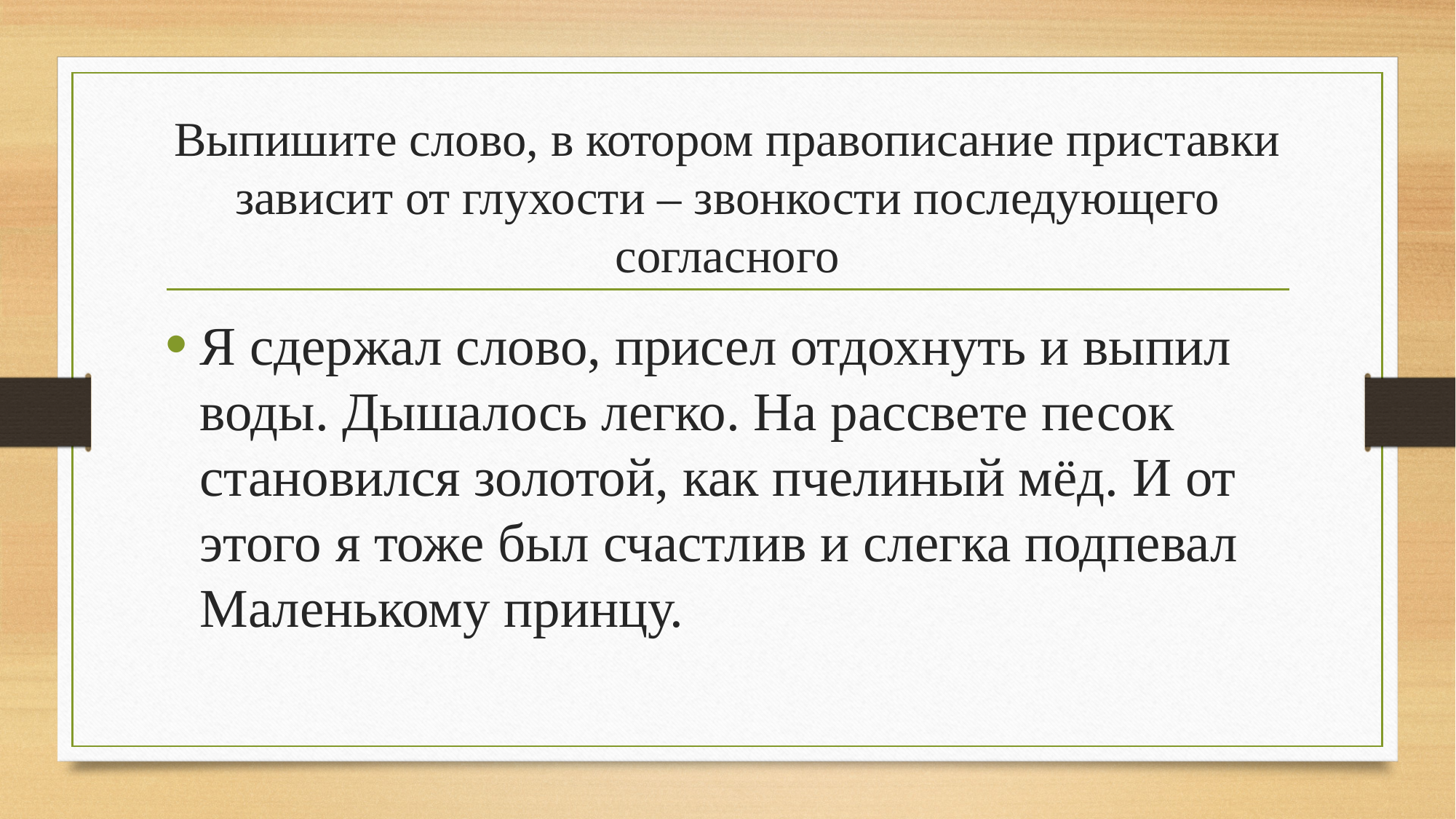

# Выпишите слово, в котором правописание приставки зависит от глухости – звонкости последующего согласного
Я сдержал слово, присел отдохнуть и выпил воды. Дышалось легко. На рассвете песок становился золотой, как пчелиный мёд. И от этого я тоже был счастлив и слегка подпевал Маленькому принцу.